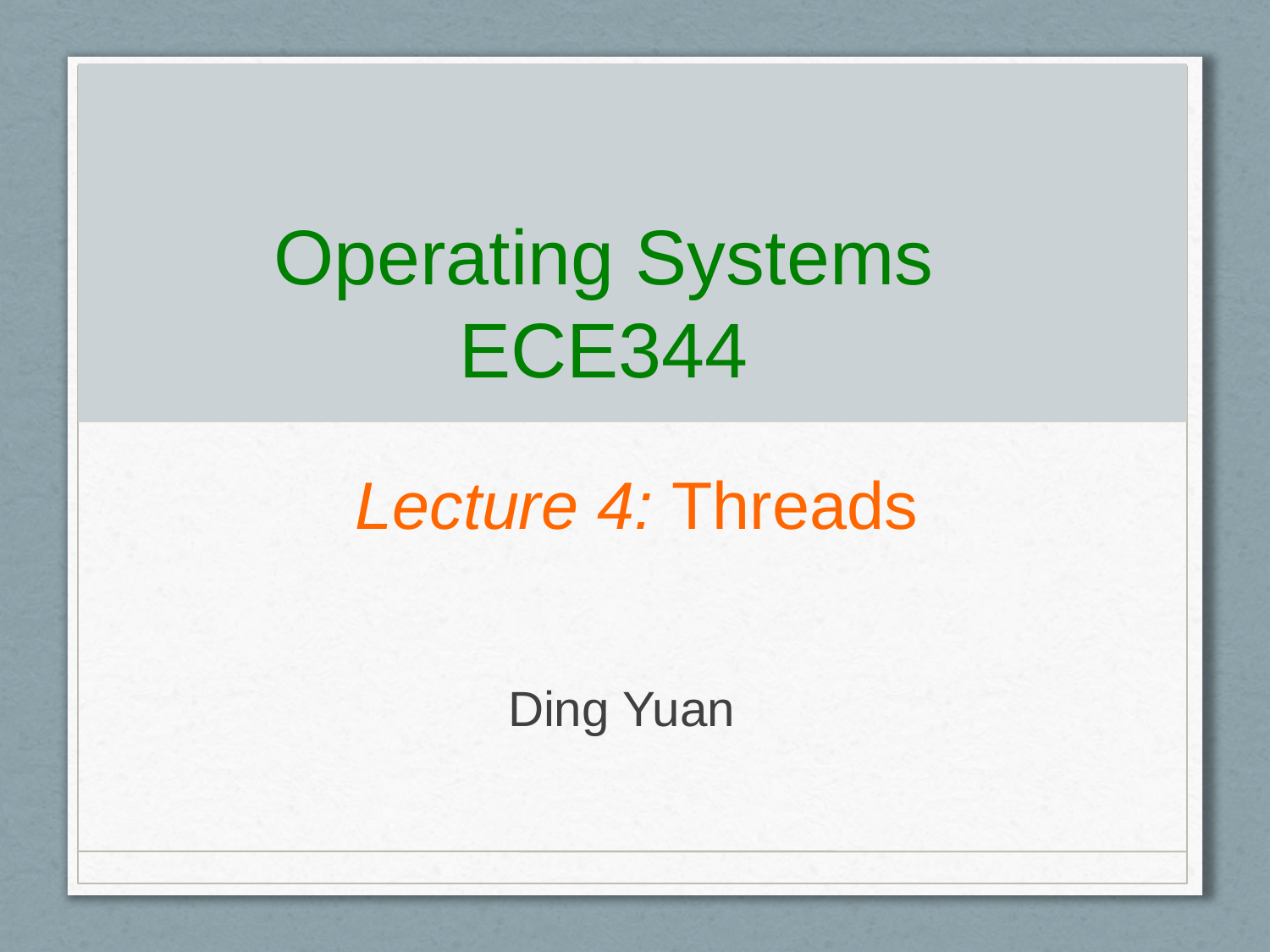

# Operating Systems ECE344
Lecture 4: Threads
Ding Yuan